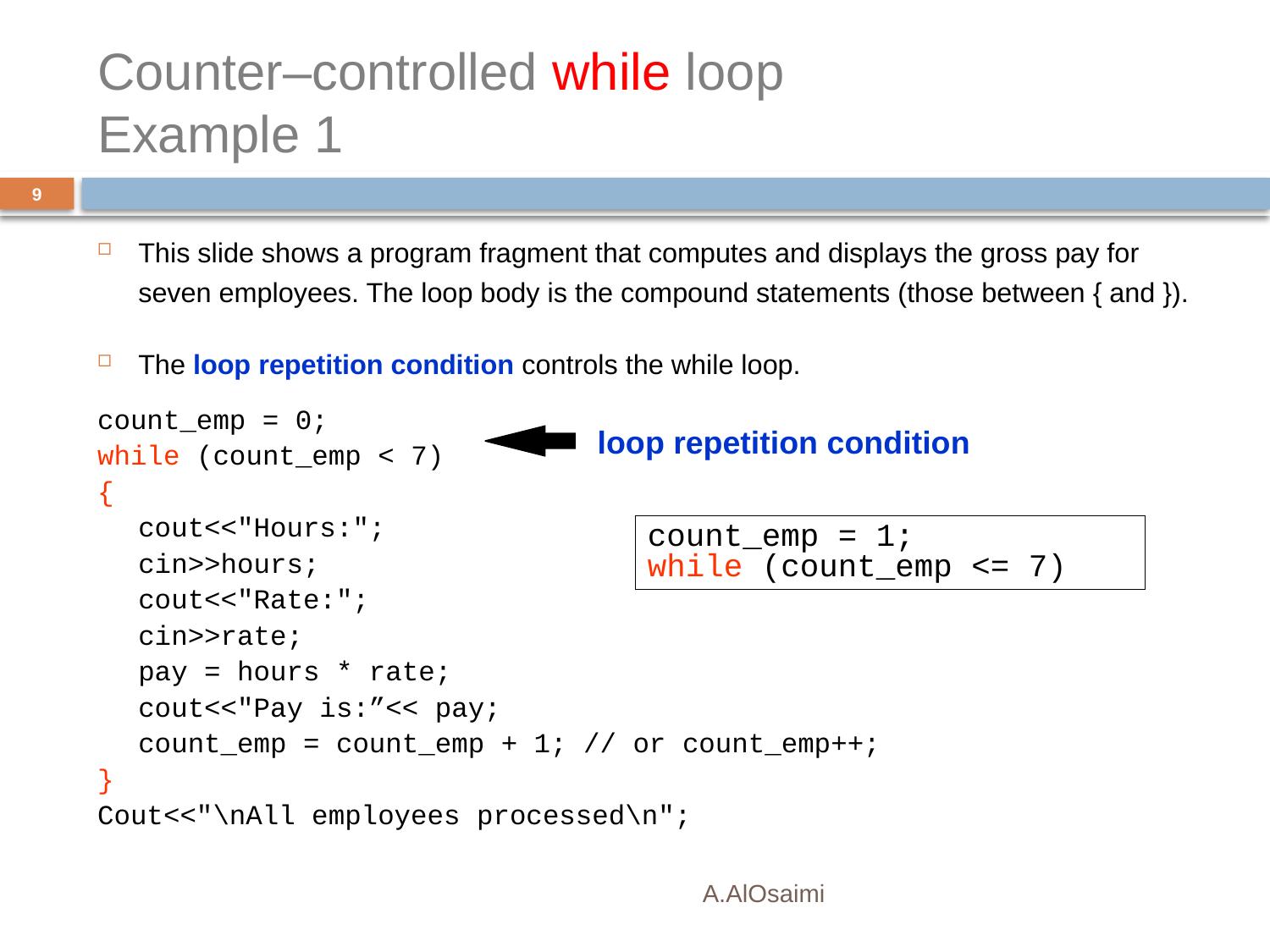

# Counter–controlled while loop Example 1
9
This slide shows a program fragment that computes and displays the gross pay for seven employees. The loop body is the compound statements (those between { and }).

The loop repetition condition controls the while loop.

count_emp = 0;
while (count_emp < 7)
{
	cout<<"Hours:";
	cin>>hours;
	cout<<"Rate:";
	cin>>rate;
	pay = hours * rate;
	cout<<"Pay is:”<< pay;
	count_emp = count_emp + 1; // or count_emp++;
}
Cout<<"\nAll employees processed\n";
loop repetition condition

count_emp = 1;
while (count_emp <= 7)
A.AlOsaimi